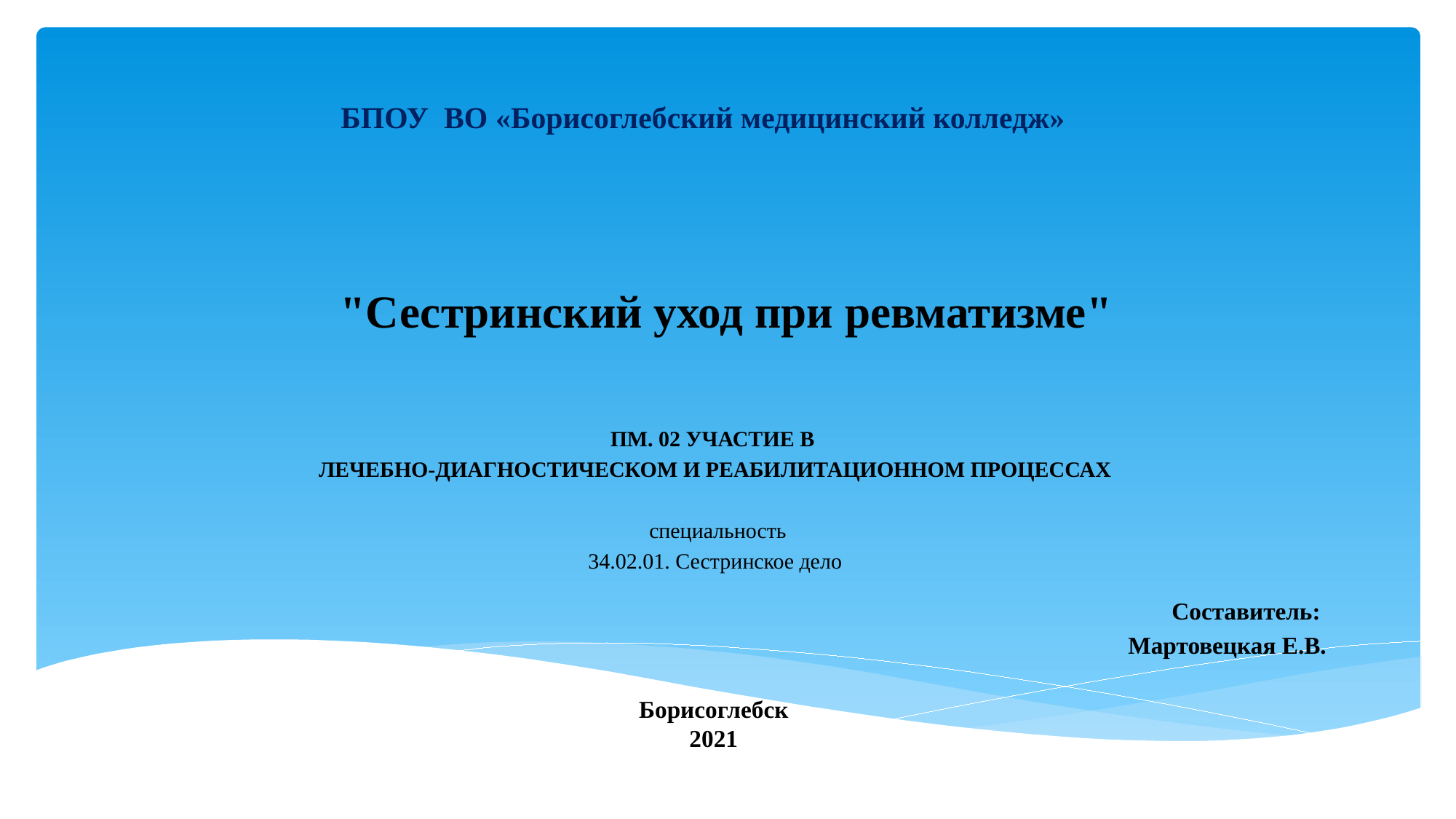

БПОУ  ВО «Борисоглебский медицинский колледж»
# "Сестринский уход при ревматизме"
ПМ. 02 УЧАСТИЕ В
ЛЕЧЕБНО-ДИАГНОСТИЧЕСКОМ и реабилитациОННОМ ПРОЦЕССАХ

 специальность
34.02.01. Сестринское дело
Составитель:
Мартовецкая Е.В.

Борисоглебск
2021